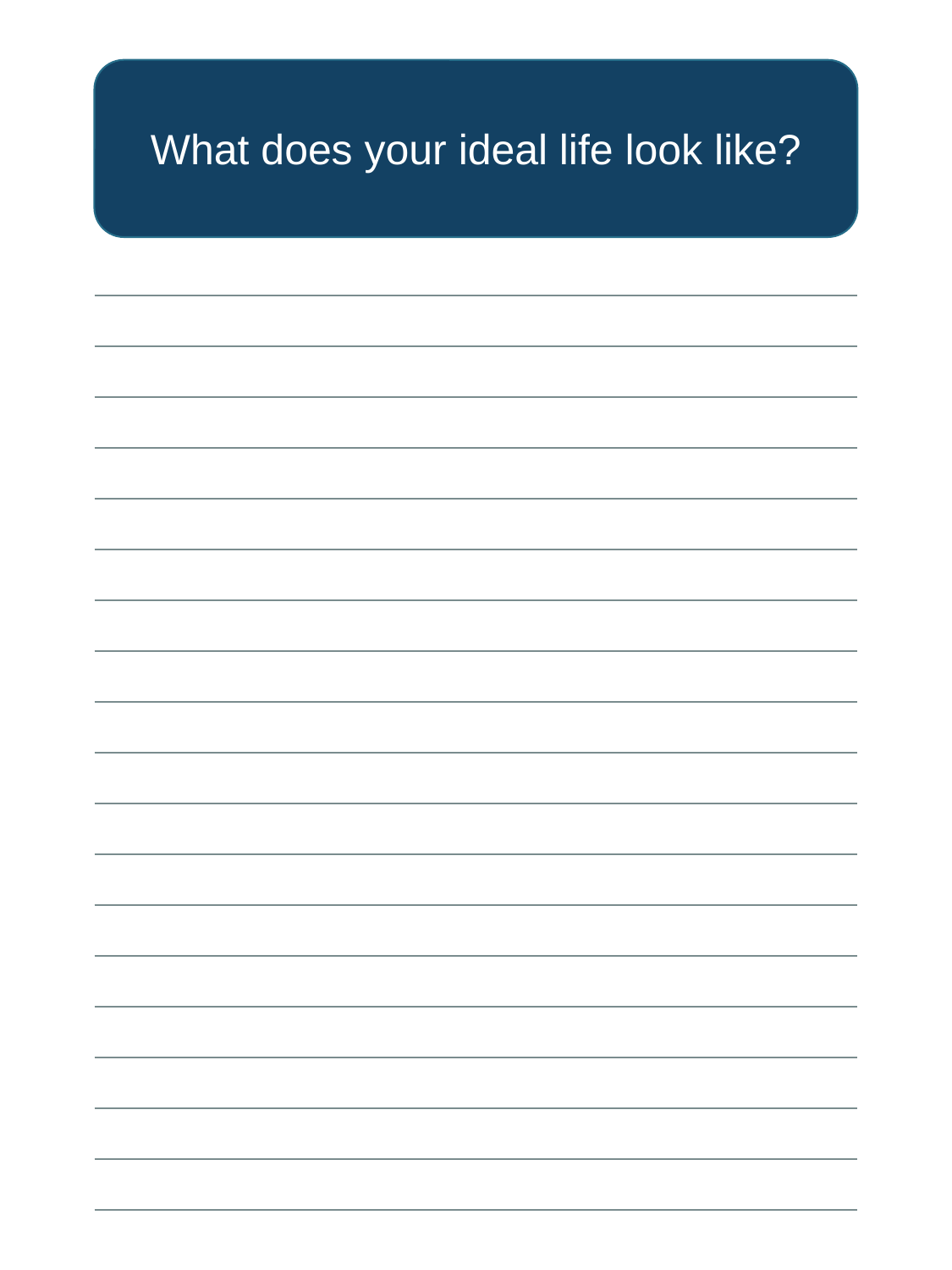

What does your ideal life look like?
|  |
| --- |
|  |
|  |
|  |
|  |
|  |
|  |
|  |
|  |
|  |
|  |
|  |
|  |
|  |
|  |
|  |
|  |
|  |